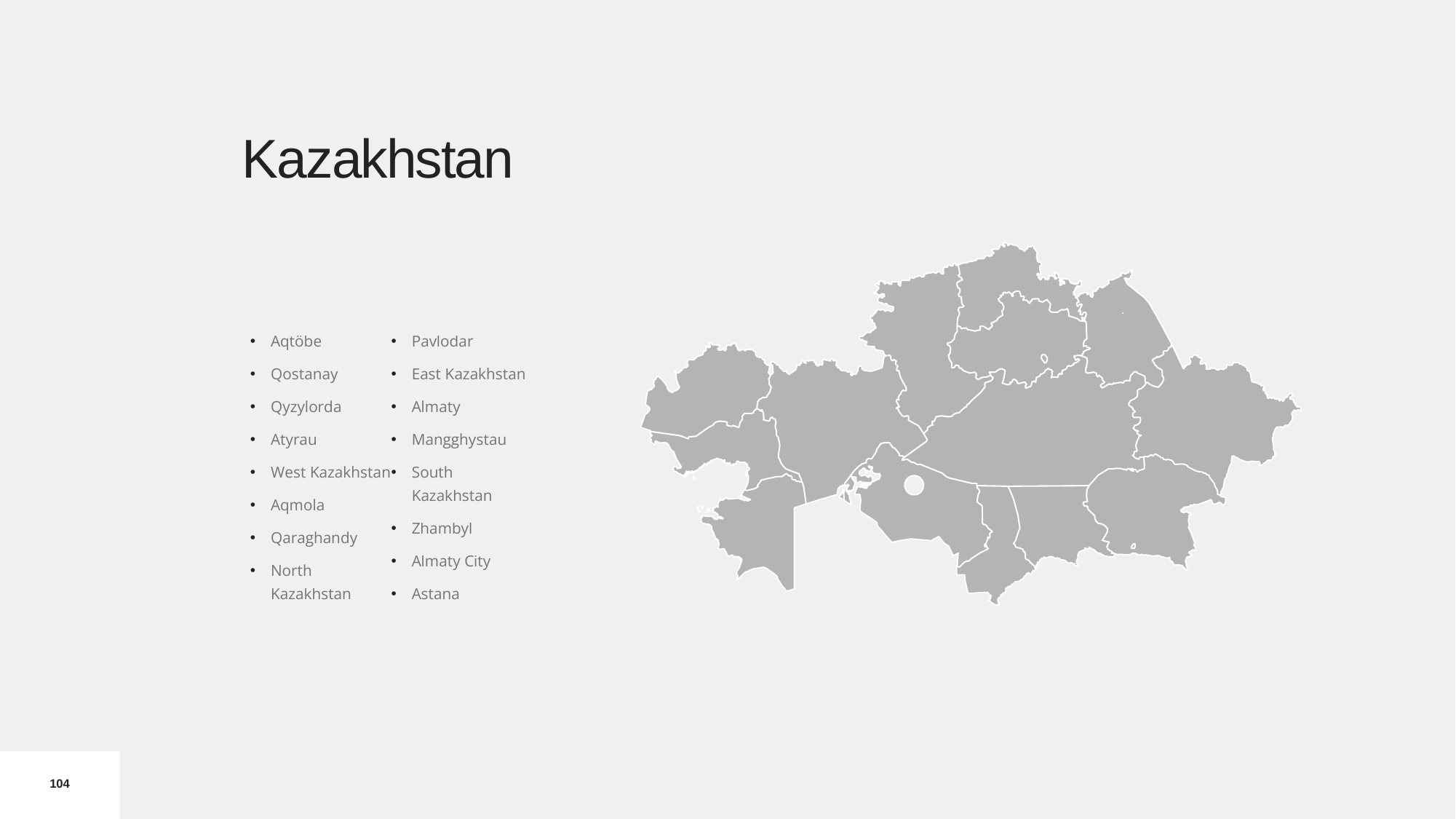

# Kazakhstan

Aqtöbe
Qostanay
Qyzylorda
Atyrau
West Kazakhstan
Aqmola
Qaraghandy
North Kazakhstan
Pavlodar
East Kazakhstan
Almaty
Mangghystau
South Kazakhstan
Zhambyl
Almaty City
Astana